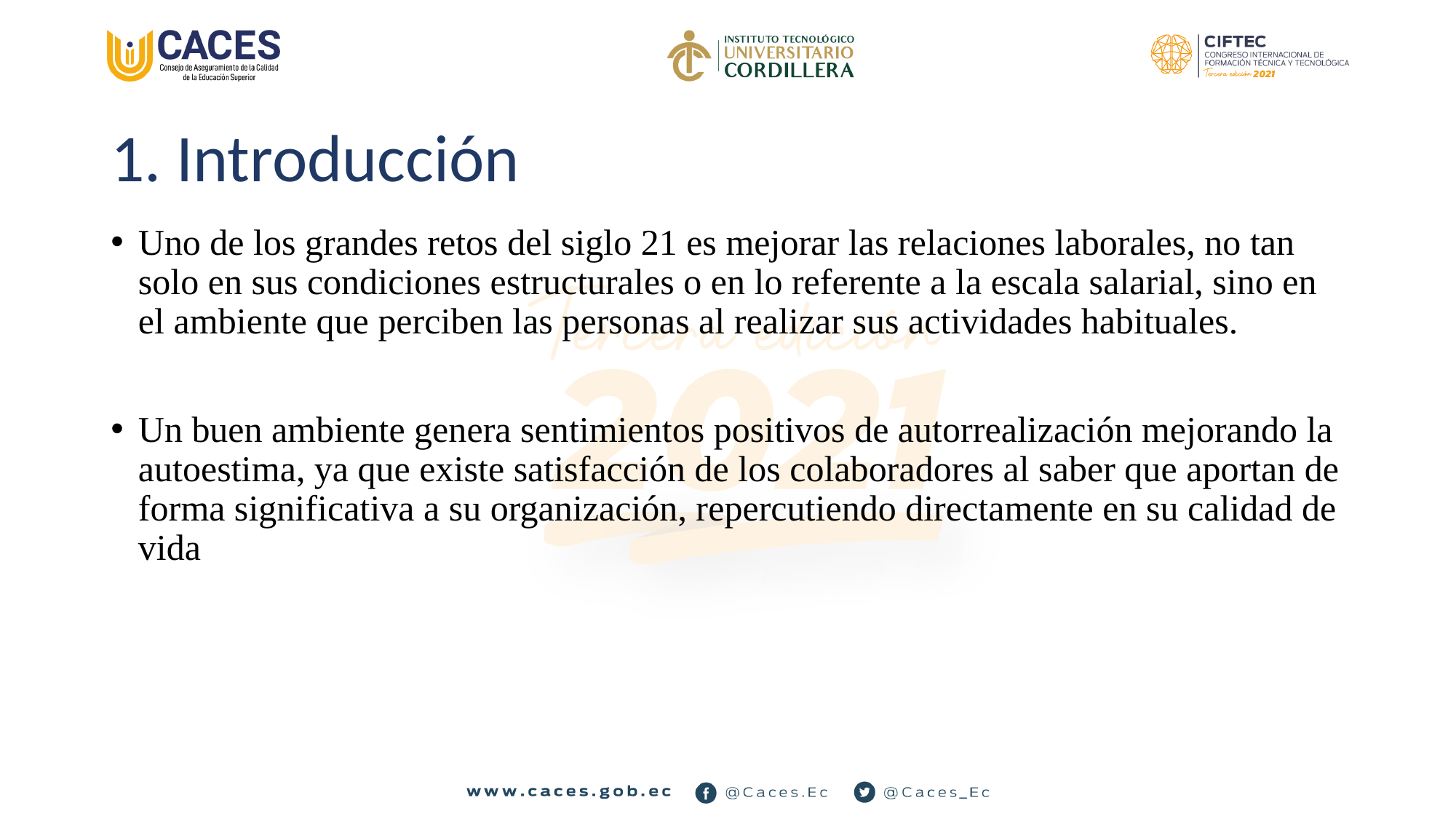

# 1. Introducción
Uno de los grandes retos del siglo 21 es mejorar las relaciones laborales, no tan solo en sus condiciones estructurales o en lo referente a la escala salarial, sino en el ambiente que perciben las personas al realizar sus actividades habituales.

Un buen ambiente genera sentimientos positivos de autorrealización mejorando la autoestima, ya que existe satisfacción de los colaboradores al saber que aportan de forma significativa a su organización, repercutiendo directamente en su calidad de vida